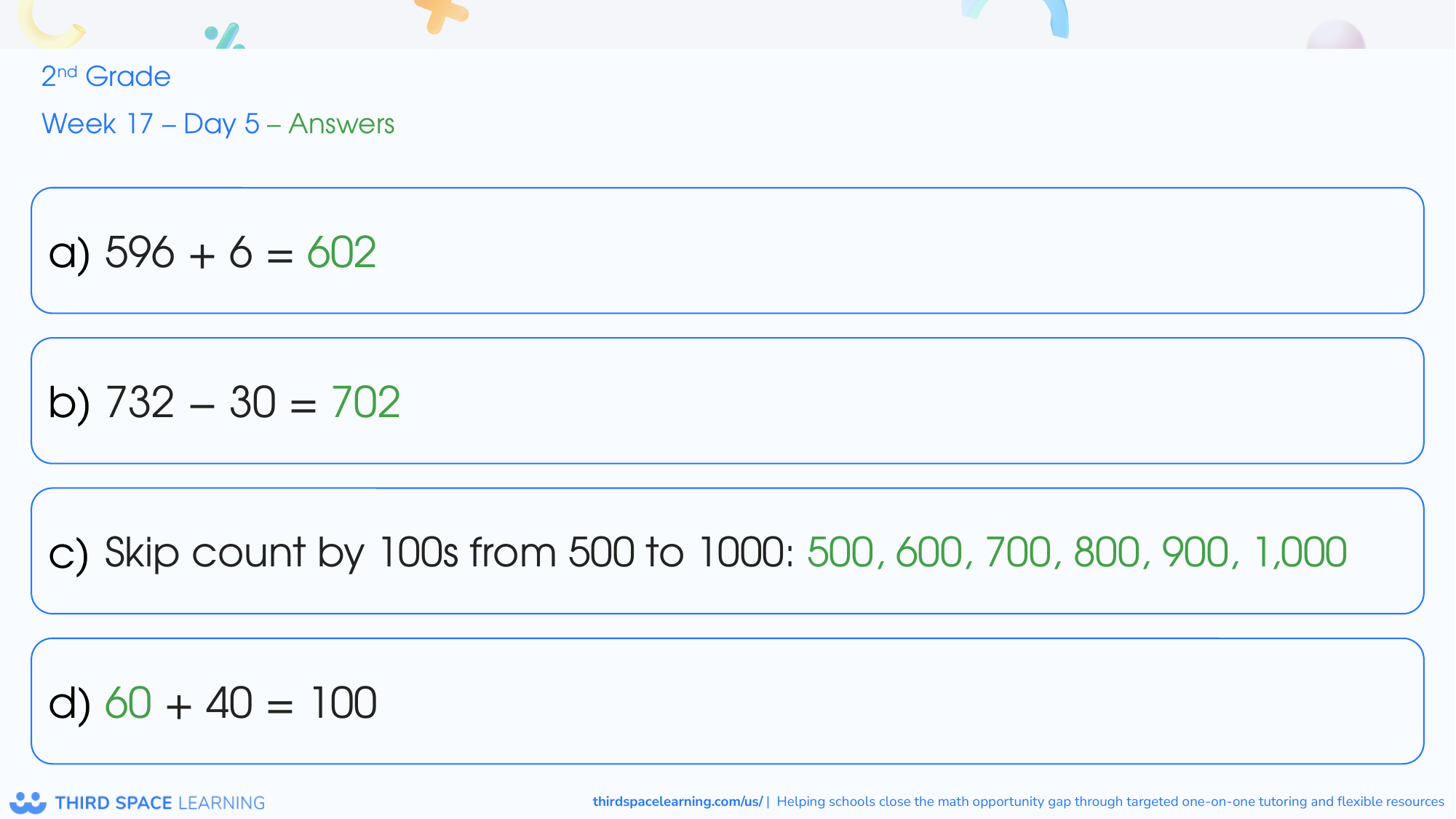

2nd Grade
Week 17 – Day 5 – Answers
596 + 6 = 602
732 − 30 = 702
Skip count by 100s from 500 to 1000: 500, 600, 700, 800, 900, 1,000
60 + 40 = 100